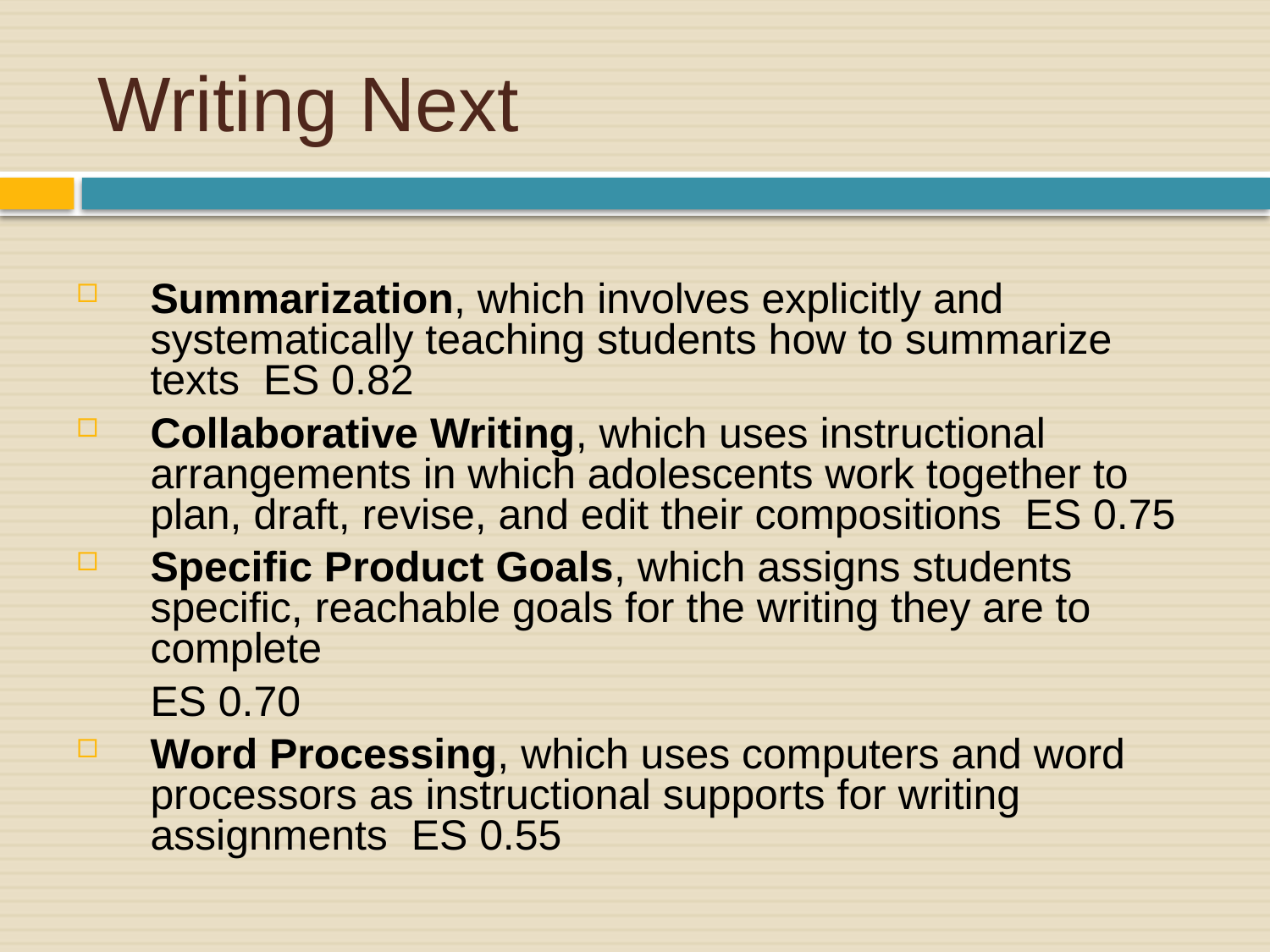

# Writing Next
Summarization, which involves explicitly and systematically teaching students how to summarize texts  ES 0.82
Collaborative Writing, which uses instructional arrangements in which adolescents work together to plan, draft, revise, and edit their compositions  ES 0.75
Specific Product Goals, which assigns students specific, reachable goals for the writing they are to complete
	ES 0.70
Word Processing, which uses computers and word processors as instructional supports for writing assignments  ES 0.55